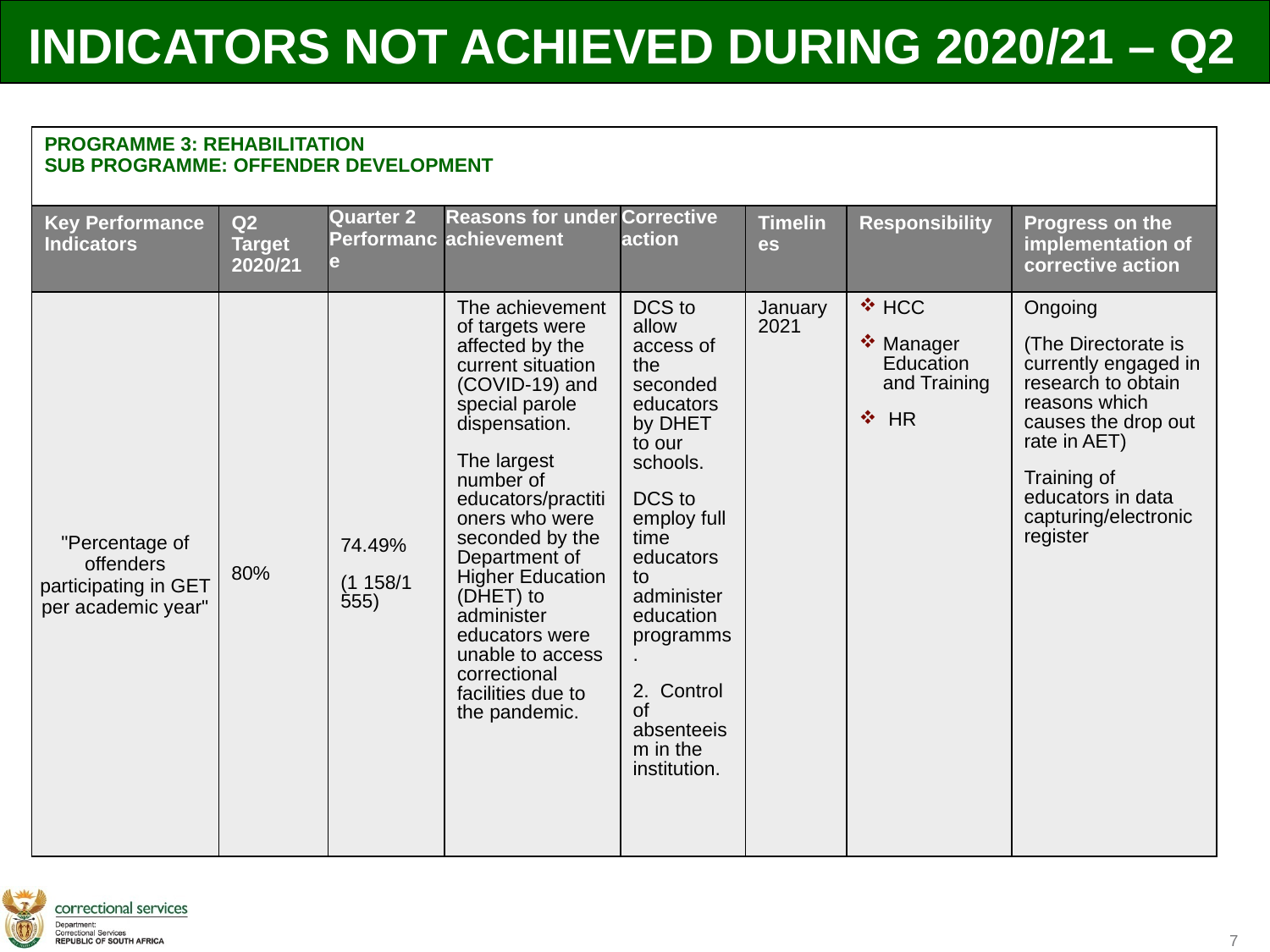

INDICATORS NOT ACHIEVED DURING 2020/21 – Q2
| PROGRAMME 3: REHABILITATION SUB PROGRAMME: OFFENDER DEVELOPMENT |  |  |  |  |  |  |  |
| --- | --- | --- | --- | --- | --- | --- | --- |
| Key Performance Indicators | Q2 Target 2020/21 | Quarter 2 Performance | Reasons for under achievement | Corrective action | Timelines | Responsibility | Progress on the implementation of corrective action |
| "Percentage of offenders participating in GET per academic year" | 80% | 74.49% (1 158/1 555) | The achievement of targets were affected by the current situation (COVID-19) and special parole dispensation. The largest number of educators/practitioners who were seconded by the Department of Higher Education (DHET) to administer educators were unable to access correctional facilities due to the pandemic. | DCS to allow access of the seconded educators by DHET to our schools. DCS to employ full time educators to administer education programms. 2. Control of absenteeism in the institution. | January 2021 | HCC Manager Education and Training HR | Ongoing (The Directorate is currently engaged in research to obtain reasons which causes the drop out rate in AET) Training of educators in data capturing/electronic register |